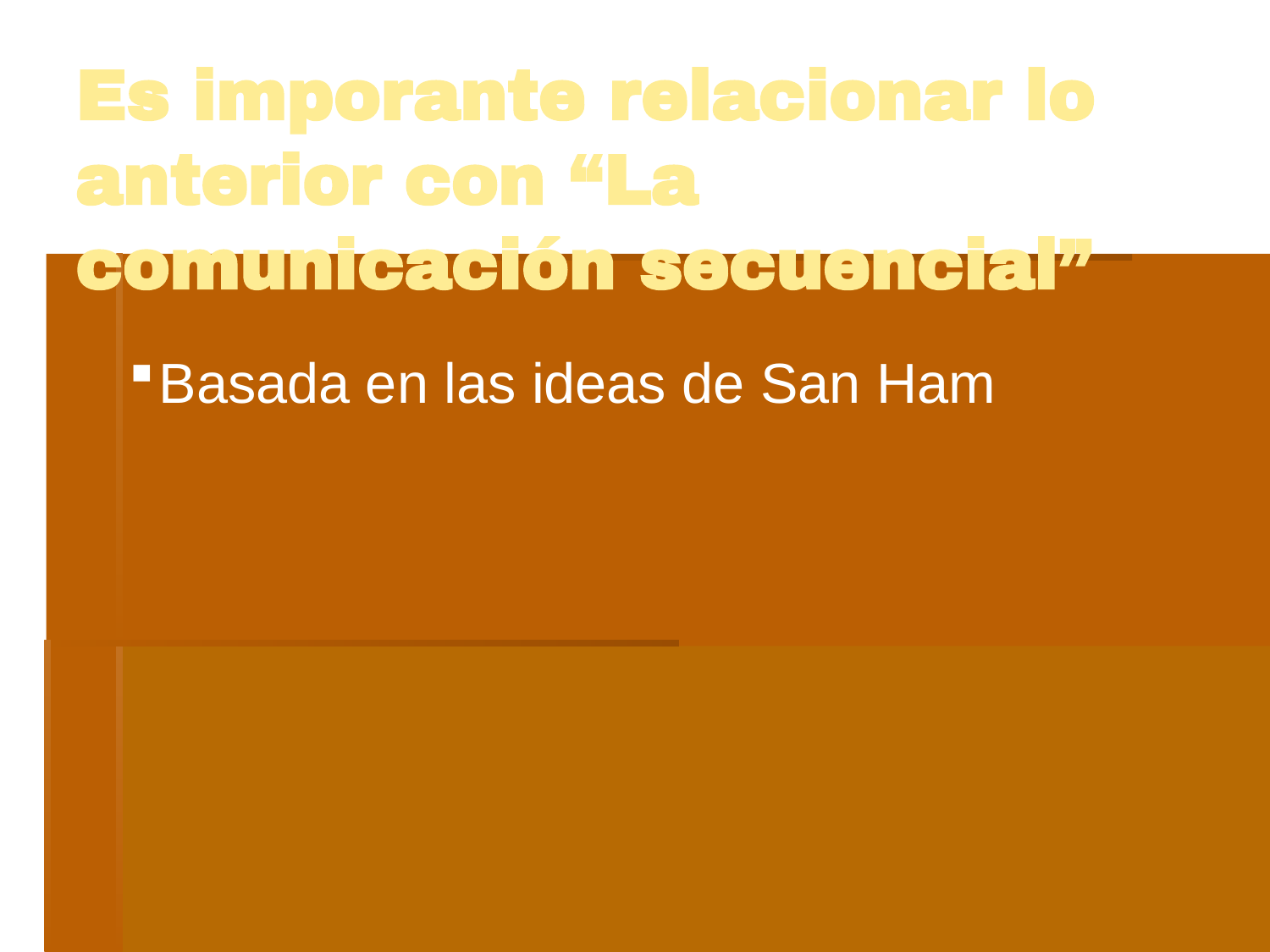

Es imporante relacionar lo anterior con “La comunicación secuencial”

Basada en las ideas de San Ham